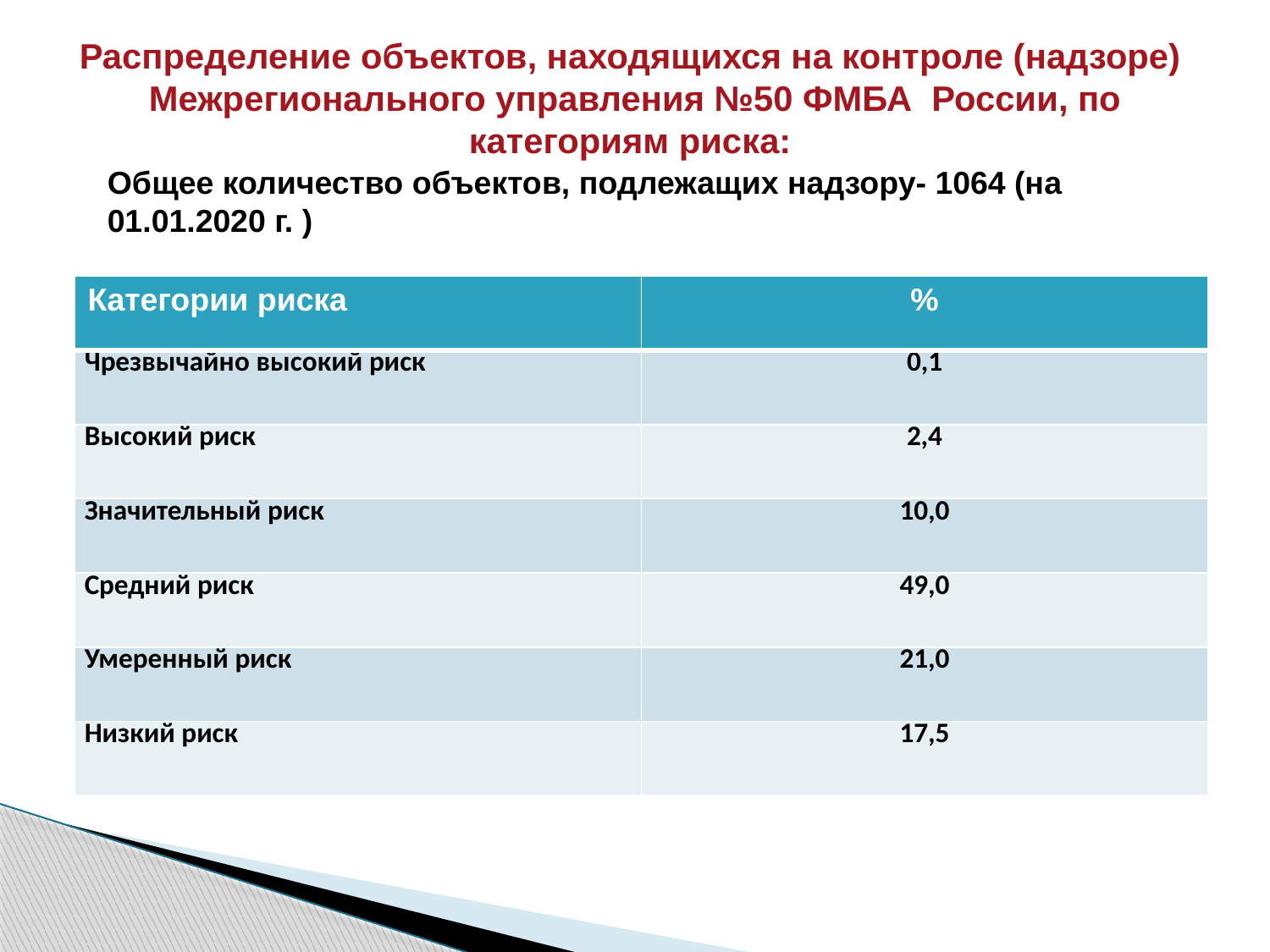

# Распределение объектов, находящихся на контроле (надзоре)  Межрегионального управления №50 ФМБА  России, по категориям риска:
Общее количество объектов, подлежащих надзору- 1064 (на 01.01.2020 г. )
| Категории риска | % |
| --- | --- |
| Чрезвычайно высокий риск | 0,1 |
| Высокий риск | 2,4 |
| Значительный риск | 10,0 |
| Средний риск | 49,0 |
| Умеренный риск | 21,0 |
| Низкий риск | 17,5 |
|  |  |
| --- | --- |